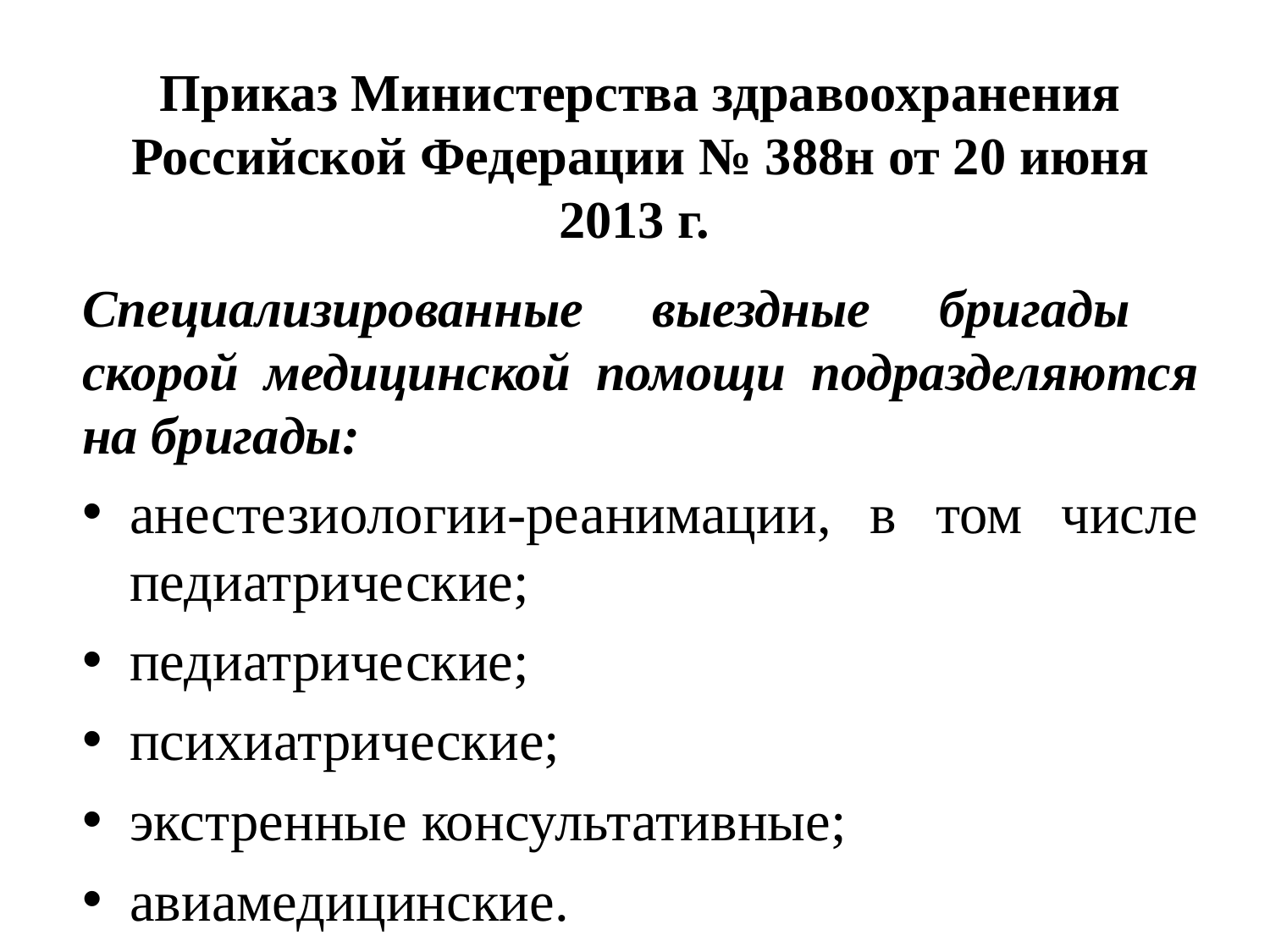

# Приказ Министерства здравоохранения Российской Федерации № 388н от 20 июня 2013 г.
Специализированные выездные бригады  скорой медицинской помощи подразделяются на бригады:
анестезиологии-реанимации, в том числе педиатрические;
педиатрические;
психиатрические;
экстренные консультативные;
авиамедицинские.